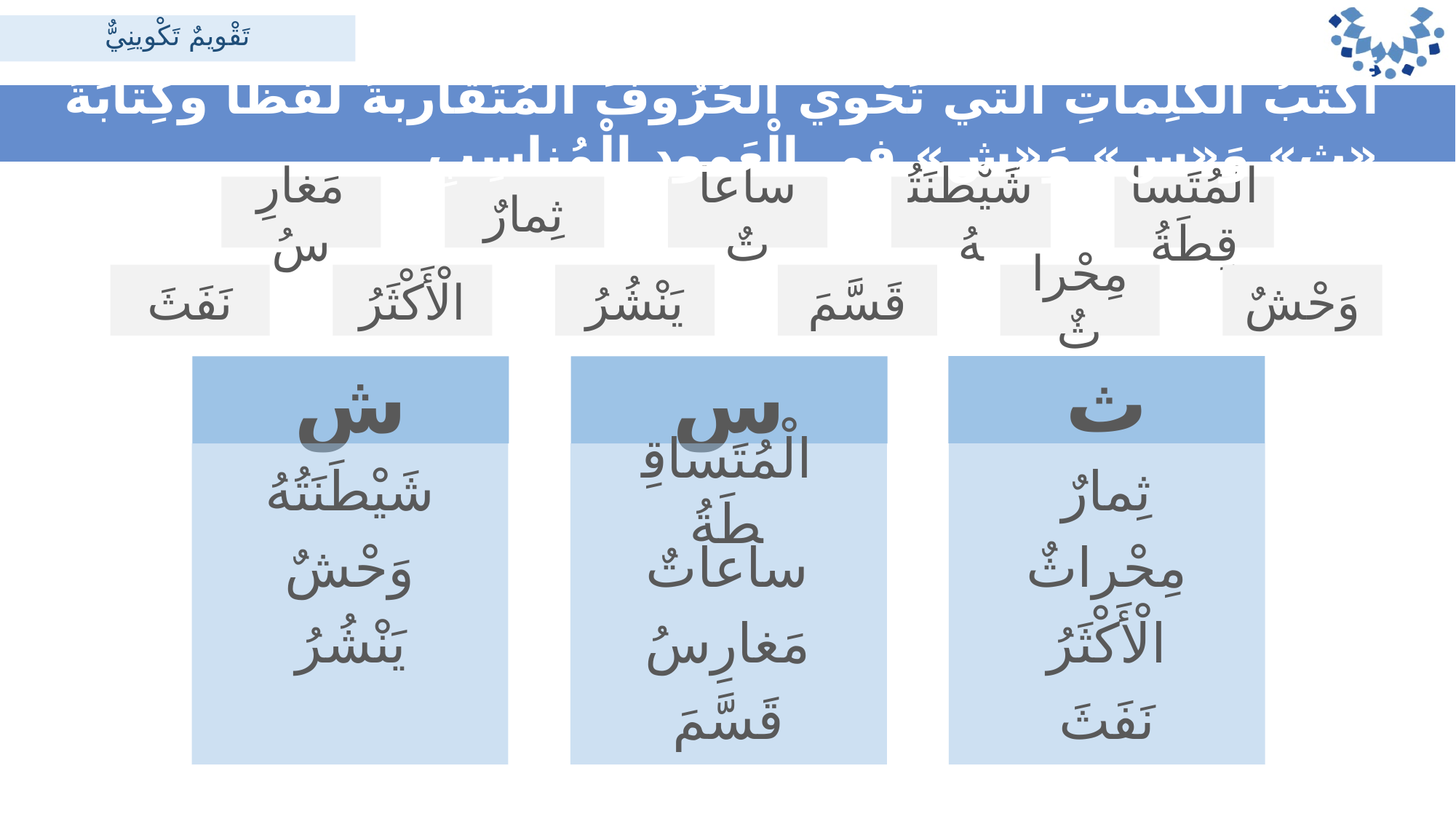

تَقْويمٌ تَكْوينِيٌّ
أَكْتُبُ الْكَلِماتِ الّتي تَحْوي الْحُرُوفَ الْمُتَقاربةَ لفظًا وكِتابَةً «ث» وَ«س» وَ«ش» في الْعَمودِ الْمُناسِبِ.
مَغارِسُ
ثِمارٌ
ساعاتٌ
شَيْطَنَتُهُ
الْمُتَساقِطَةُ
نَفَثَ
الْأَكْثَرُ
يَنْشُرُ
قَسَّمَ
مِحْراثٌ
وَحْشٌ
ث
ش
س

شَيْطَنَتُهُ
الْمُتَساقِطَةُ
ثِمارٌ
وَحْشٌ
ساعاتٌ
مِحْراثٌ
يَنْشُرُ
مَغارِسُ
الْأَكْثَرُ
قَسَّمَ
نَفَثَ